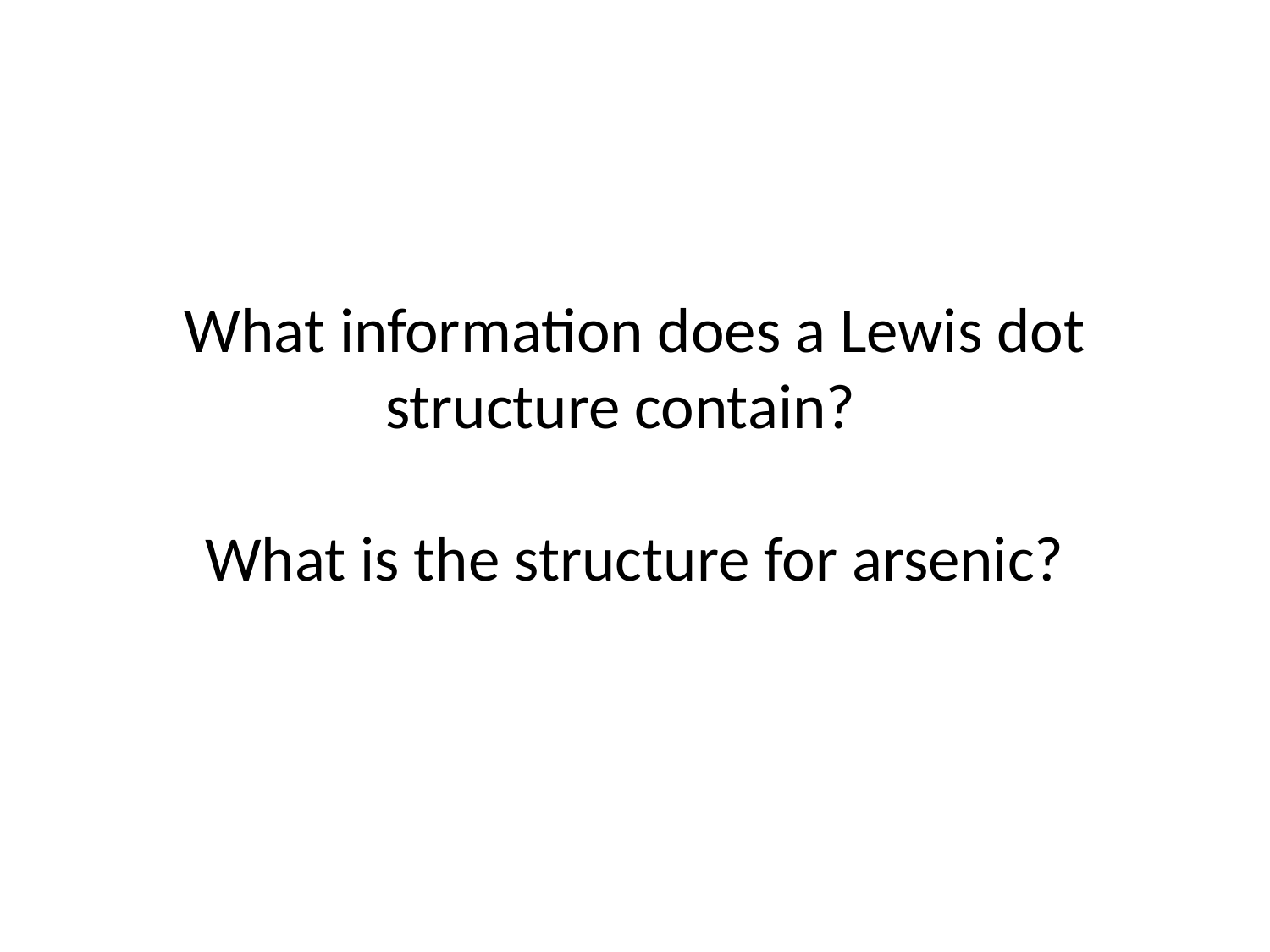

# What information does a Lewis dot structure contain? What is the structure for arsenic?